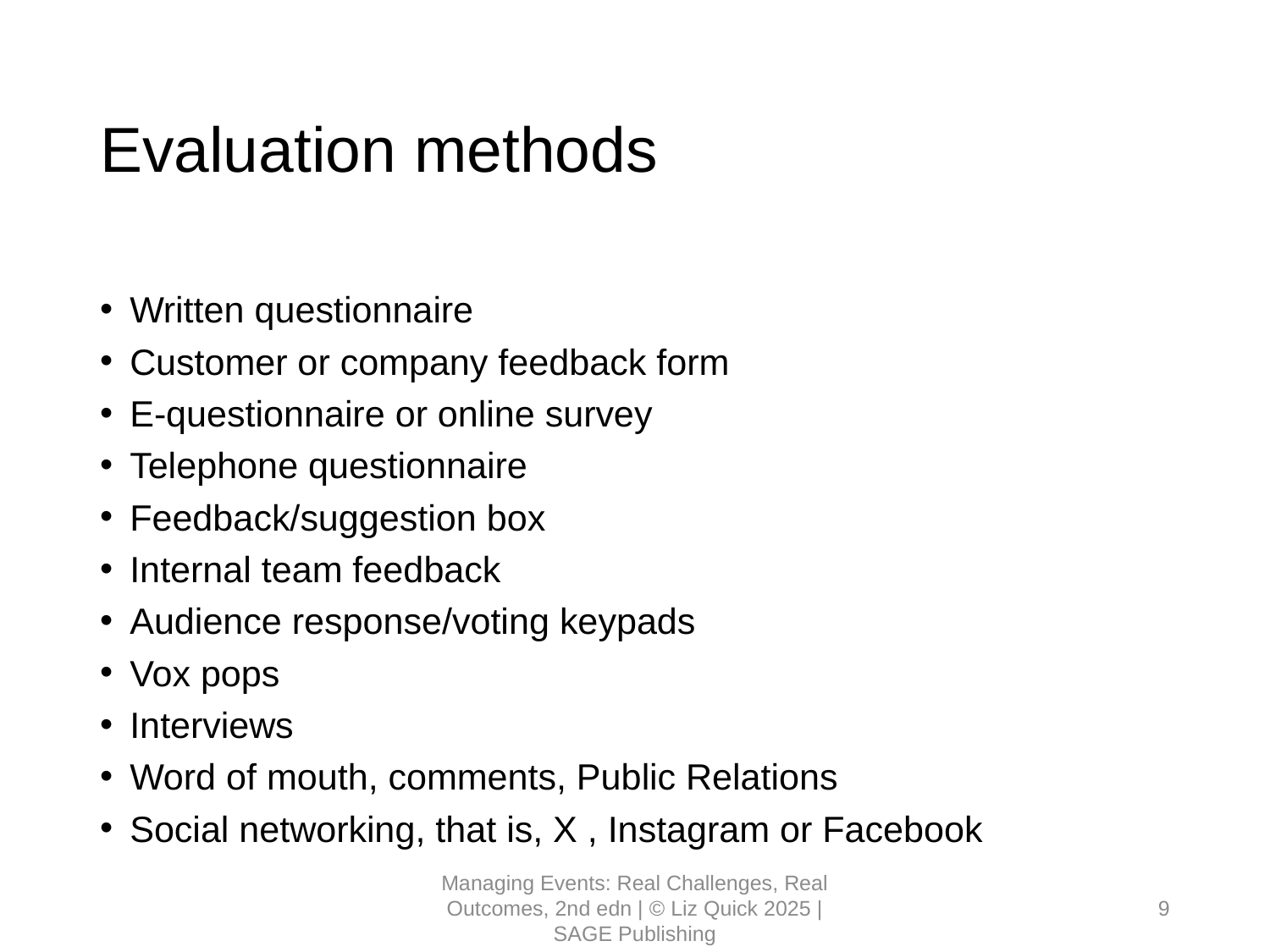

# Evaluation methods
Written questionnaire
Customer or company feedback form
E-questionnaire or online survey
Telephone questionnaire
Feedback/suggestion box
Internal team feedback
Audience response/voting keypads
Vox pops
Interviews
Word of mouth, comments, Public Relations
Social networking, that is, X , Instagram or Facebook
Managing Events: Real Challenges, Real Outcomes, 2nd edn | © Liz Quick 2025 | SAGE Publishing
9